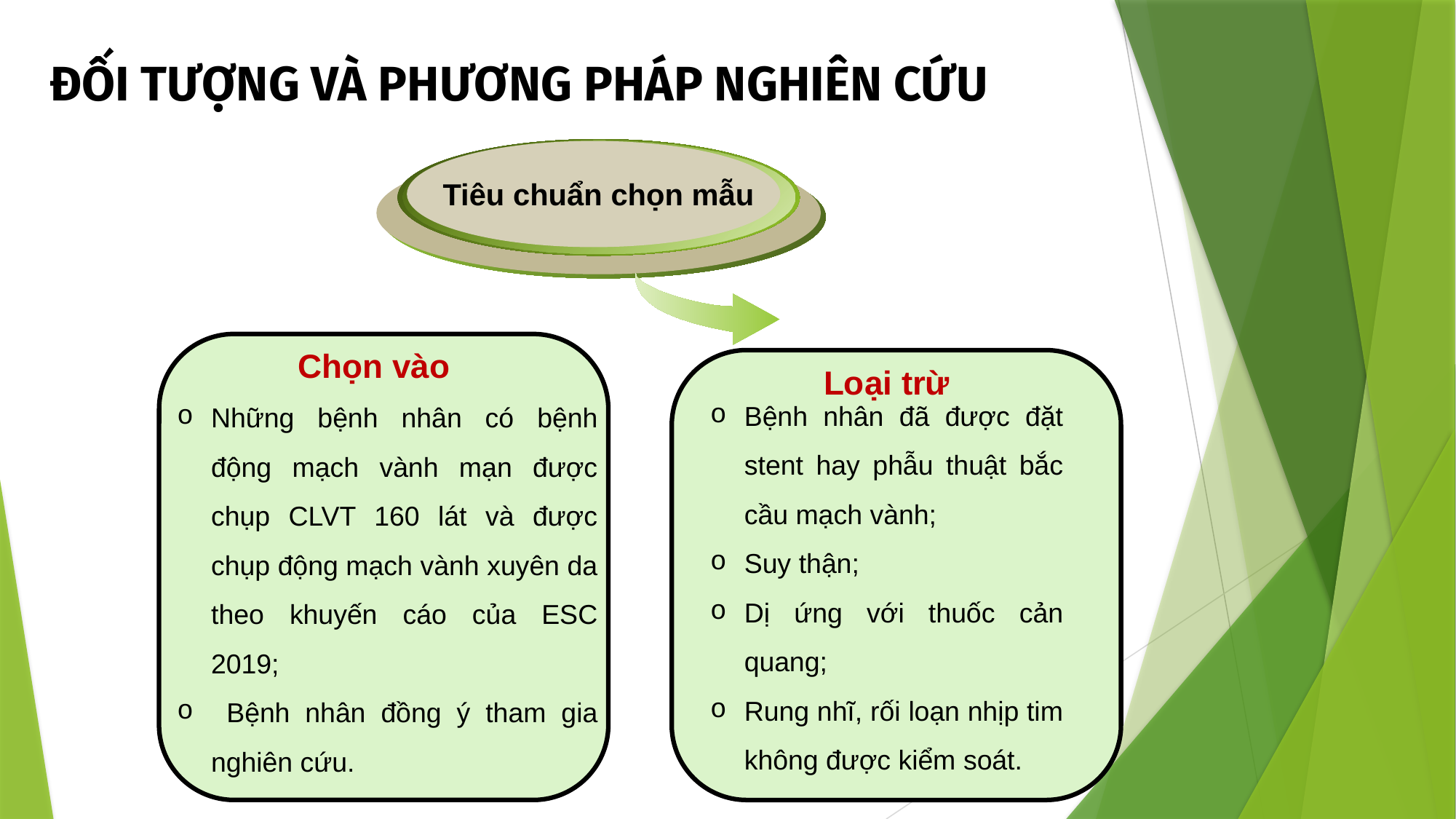

# ĐỐI TƯỢNG VÀ PHƯƠNG PHÁP NGHIÊN CỨU

Tiêu chuẩn chọn mẫu

Chọn vào

Loại trừ

Bệnh nhân đã được đặt stent hay phẫu thuật bắc cầu mạch vành;
Suy thận;
Dị ứng với thuốc cản quang;
Rung nhĩ, rối loạn nhịp tim không được kiểm soát.
Những bệnh nhân có bệnh động mạch vành mạn được chụp CLVT 160 lát và được chụp động mạch vành xuyên da theo khuyến cáo của ESC 2019;
 Bệnh nhân đồng ý tham gia nghiên cứu.